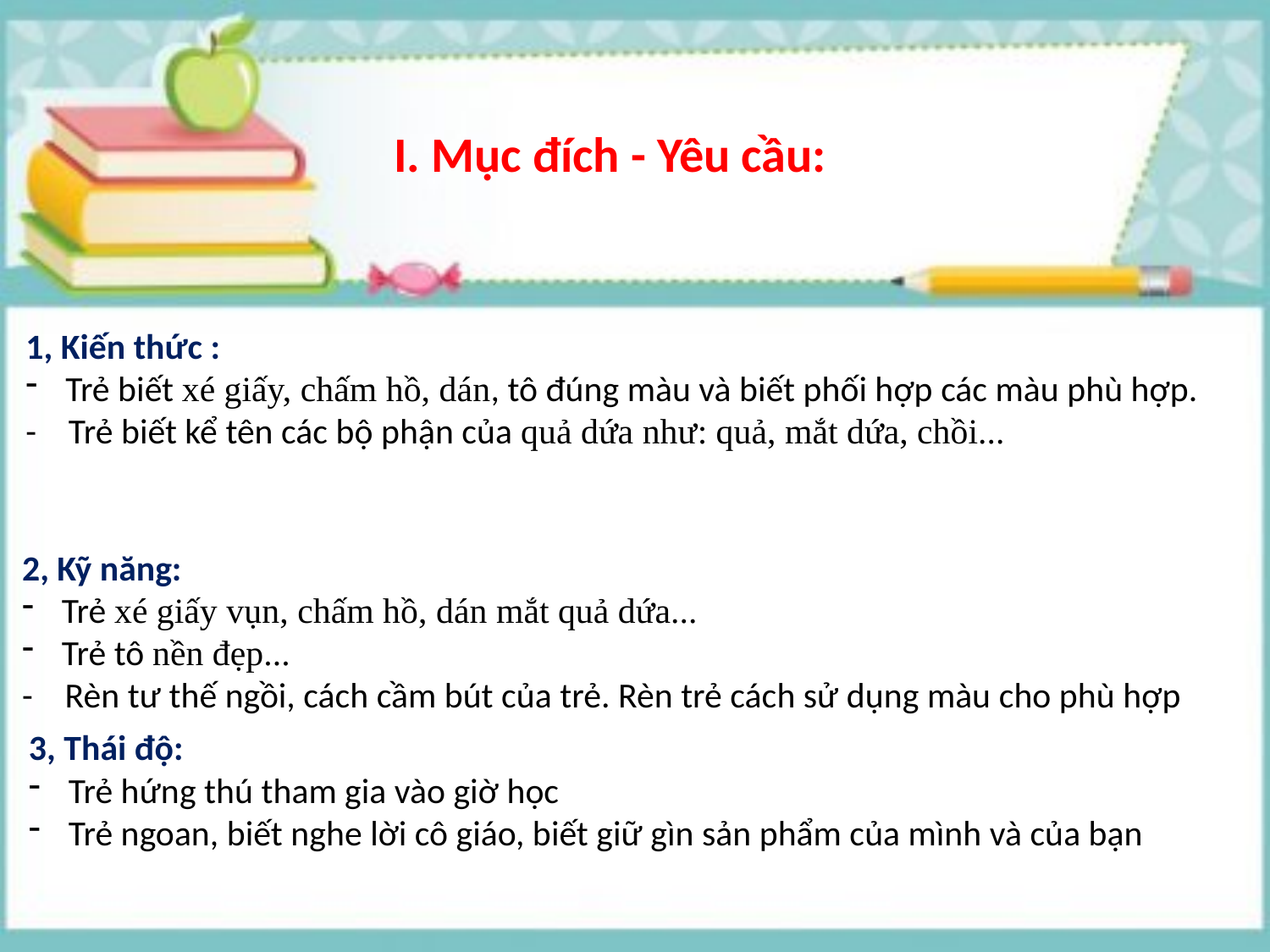

I. Mục đích - Yêu cầu:
1, Kiến thức :
Trẻ biết xé giấy, chấm hồ, dán, tô đúng màu và biết phối hợp các màu phù hợp.
-    Trẻ biết kể tên các bộ phận của quả dứa như: quả, mắt dứa, chồi...
2, Kỹ năng:
Trẻ xé giấy vụn, chấm hồ, dán mắt quả dứa...
Trẻ tô nền đẹp...
-    Rèn tư thế ngồi, cách cầm bút của trẻ. Rèn trẻ cách sử dụng màu cho phù hợp
3, Thái độ:
Trẻ hứng thú tham gia vào giờ học
Trẻ ngoan, biết nghe lời cô giáo, biết giữ gìn sản phẩm của mình và của bạn